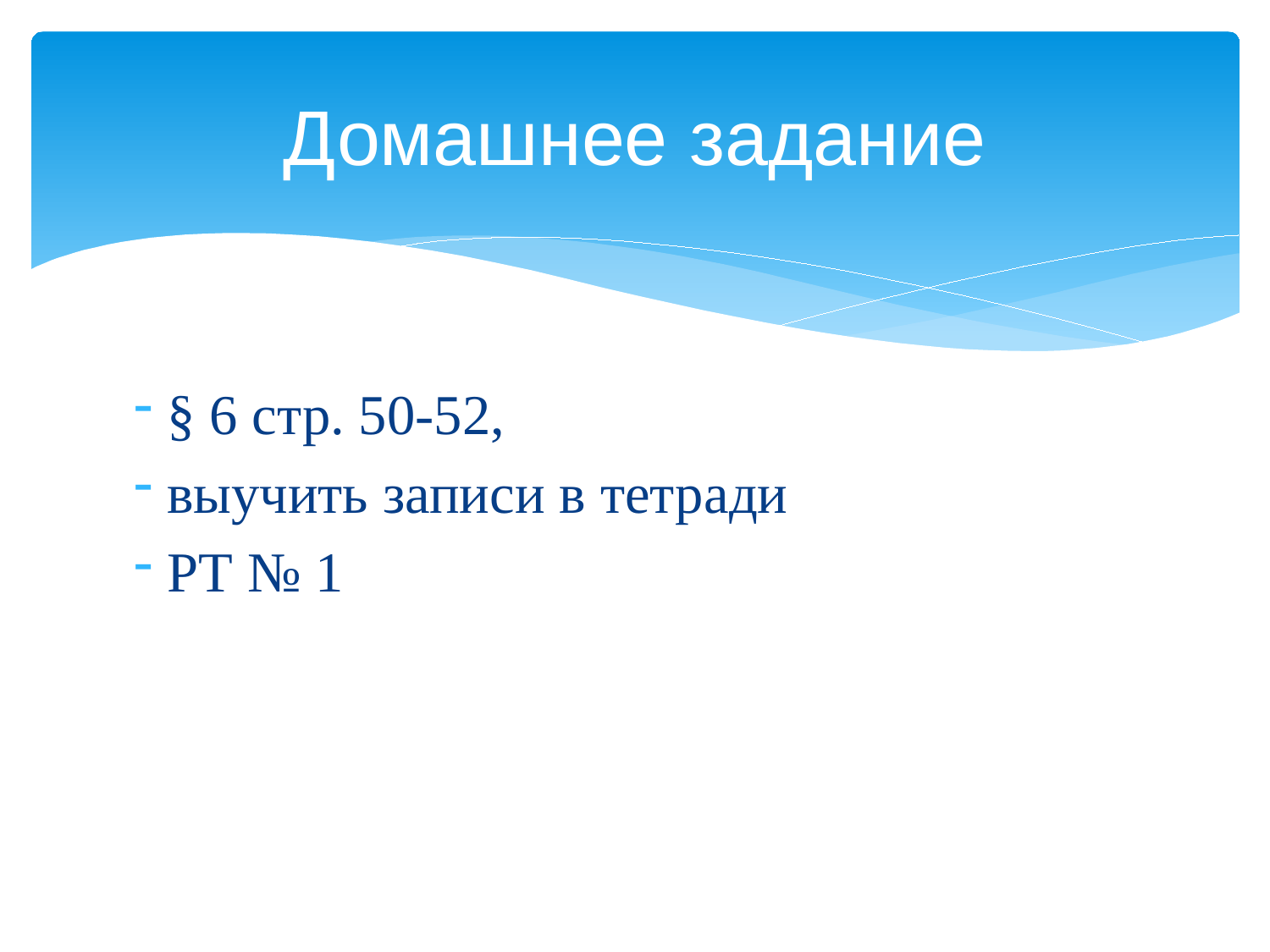

# Домашнее задание
 § 6 стр. 50-52,
 выучить записи в тетради
 РТ № 1